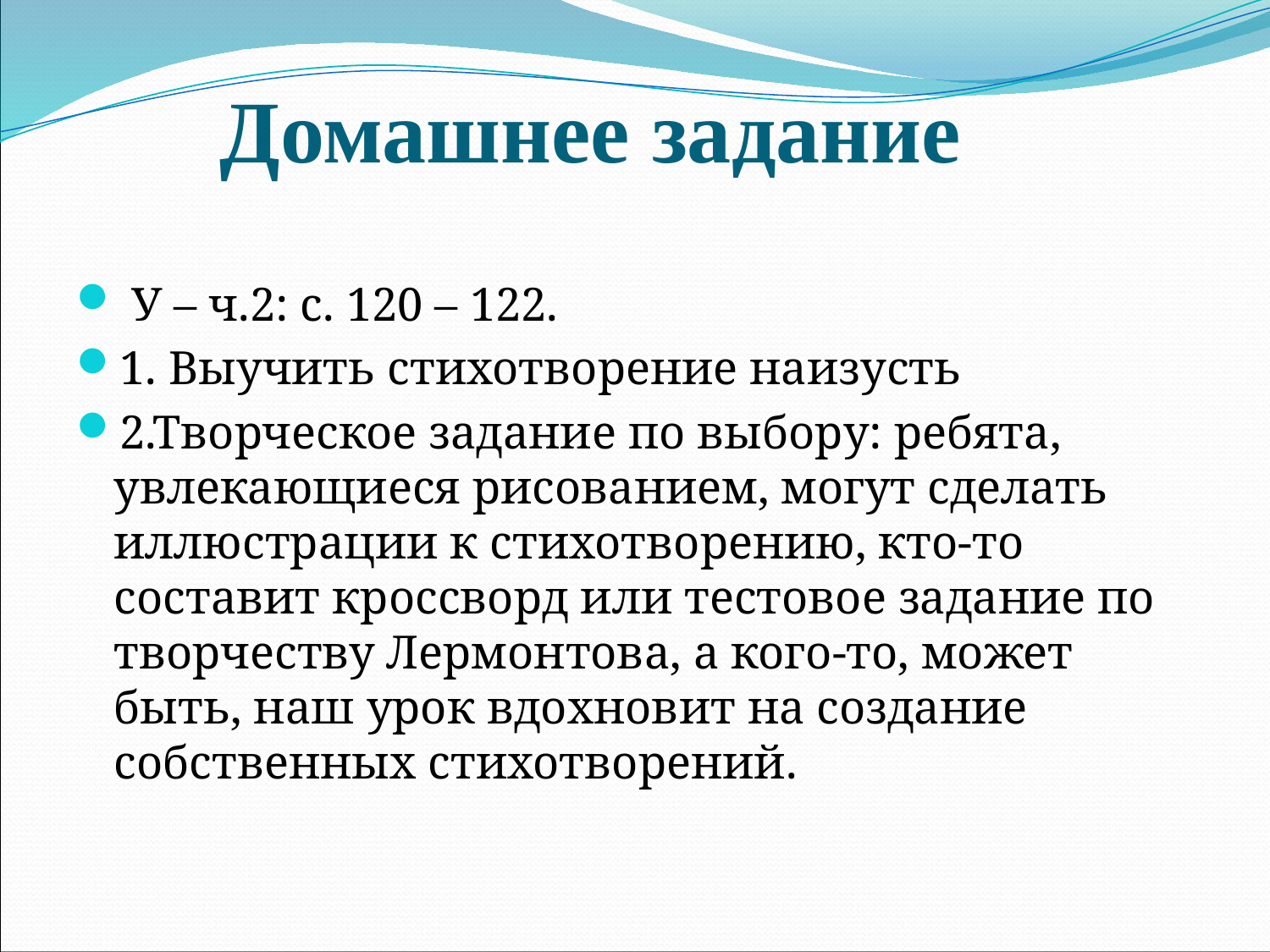

# Домашнее задание
 У – ч.2: с. 120 – 122.
1. Выучить стихотворение наизусть
2.Творческое задание по выбору: ребята, увлекающиеся рисованием, могут сделать иллюстрации к стихотворению, кто-то составит кроссворд или тестовое задание по творчеству Лермонтова, а кого-то, может быть, наш урок вдохновит на создание собственных стихотворений.